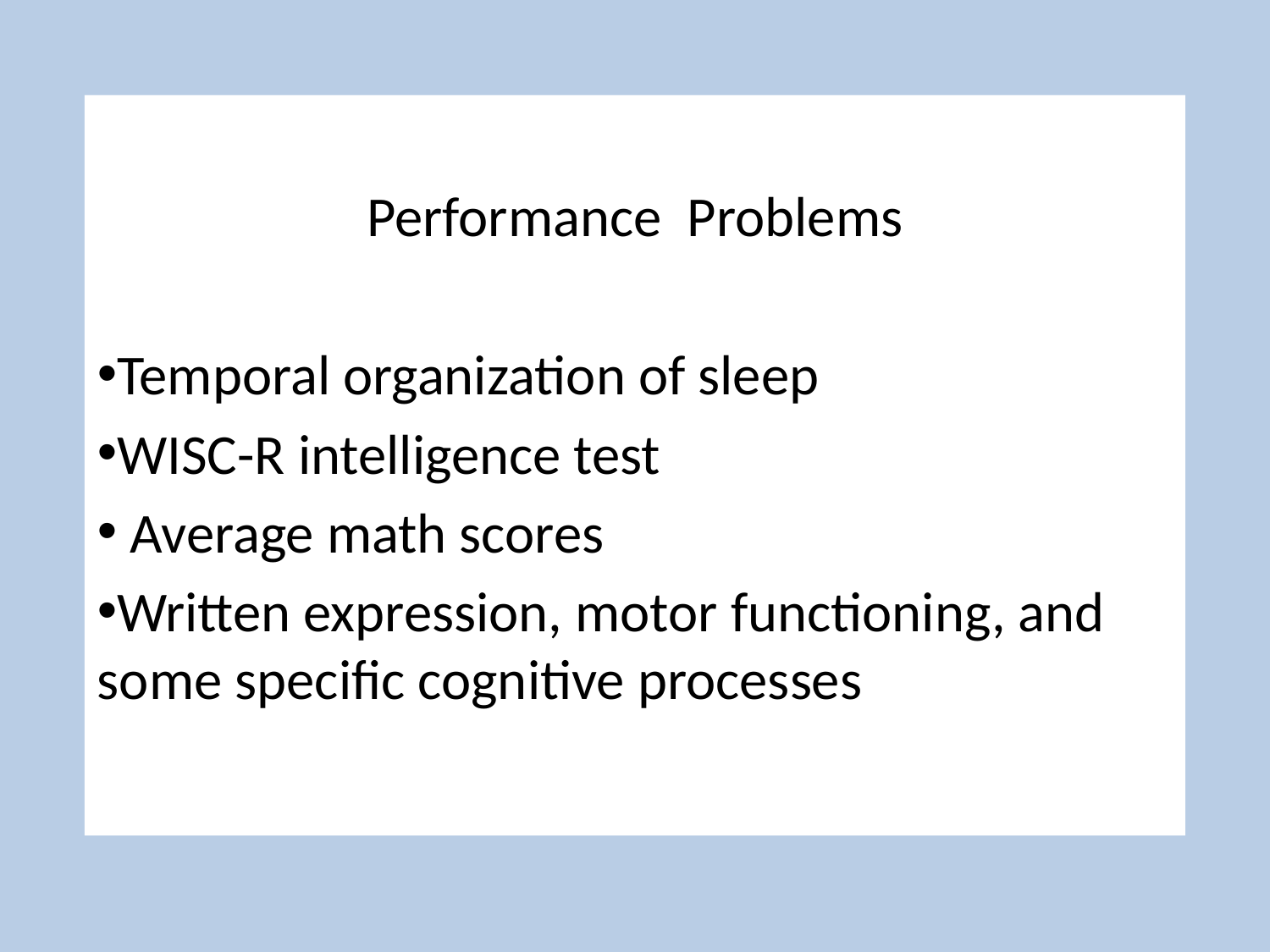

Performance  Problems

Temporal organization of sleep
WISC-R intelligence test
 Average math scores
Written expression, motor functioning, and some specific cognitive processes
#